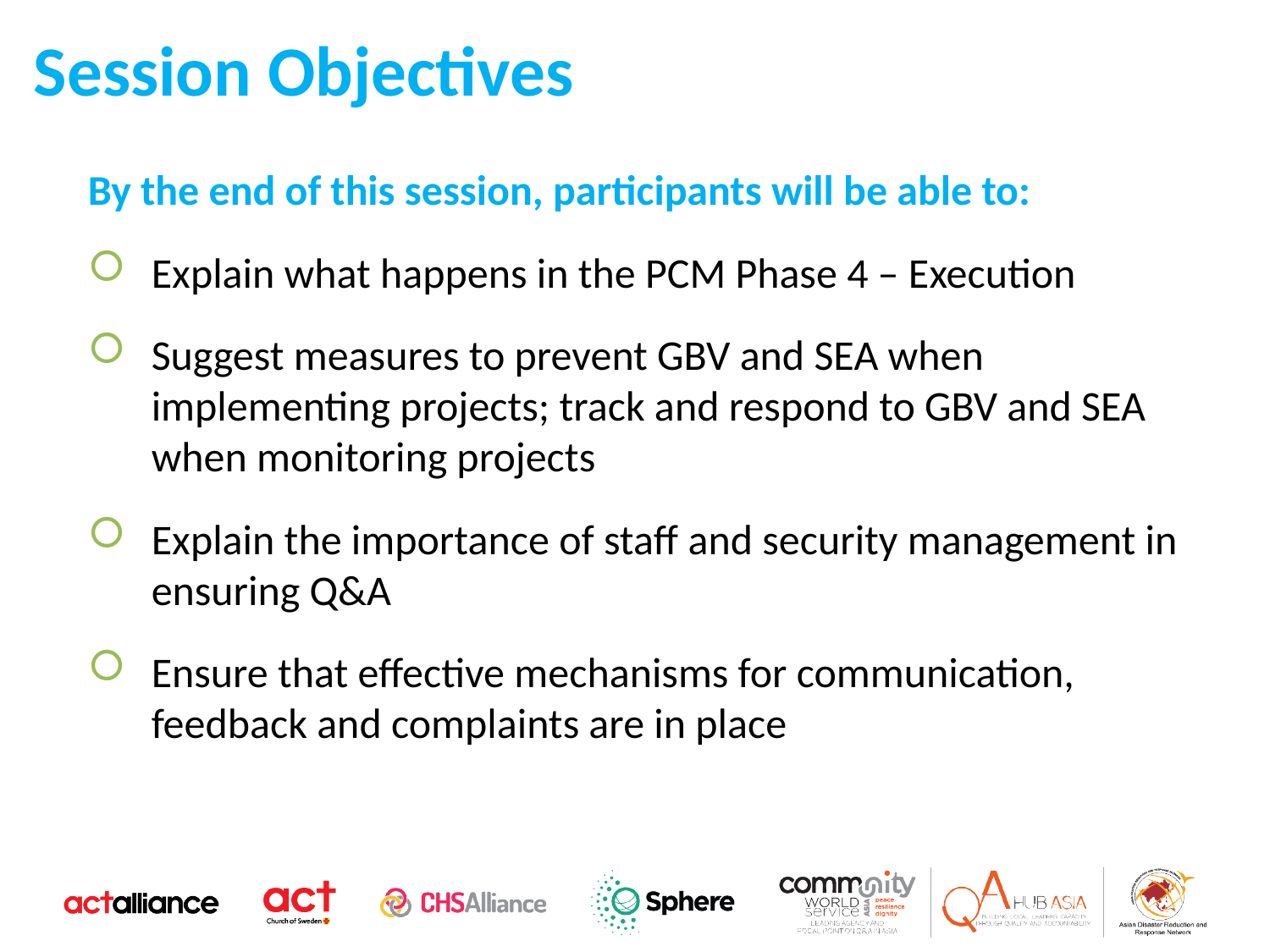

Session Objectives
By the end of this session, participants will be able to:
Explain what happens in the PCM Phase 4 – Execution
Suggest measures to prevent GBV and SEA when implementing projects; track and respond to GBV and SEA when monitoring projects
Explain the importance of staff and security management in ensuring Q&A
Ensure that effective mechanisms for communication, feedback and complaints are in place